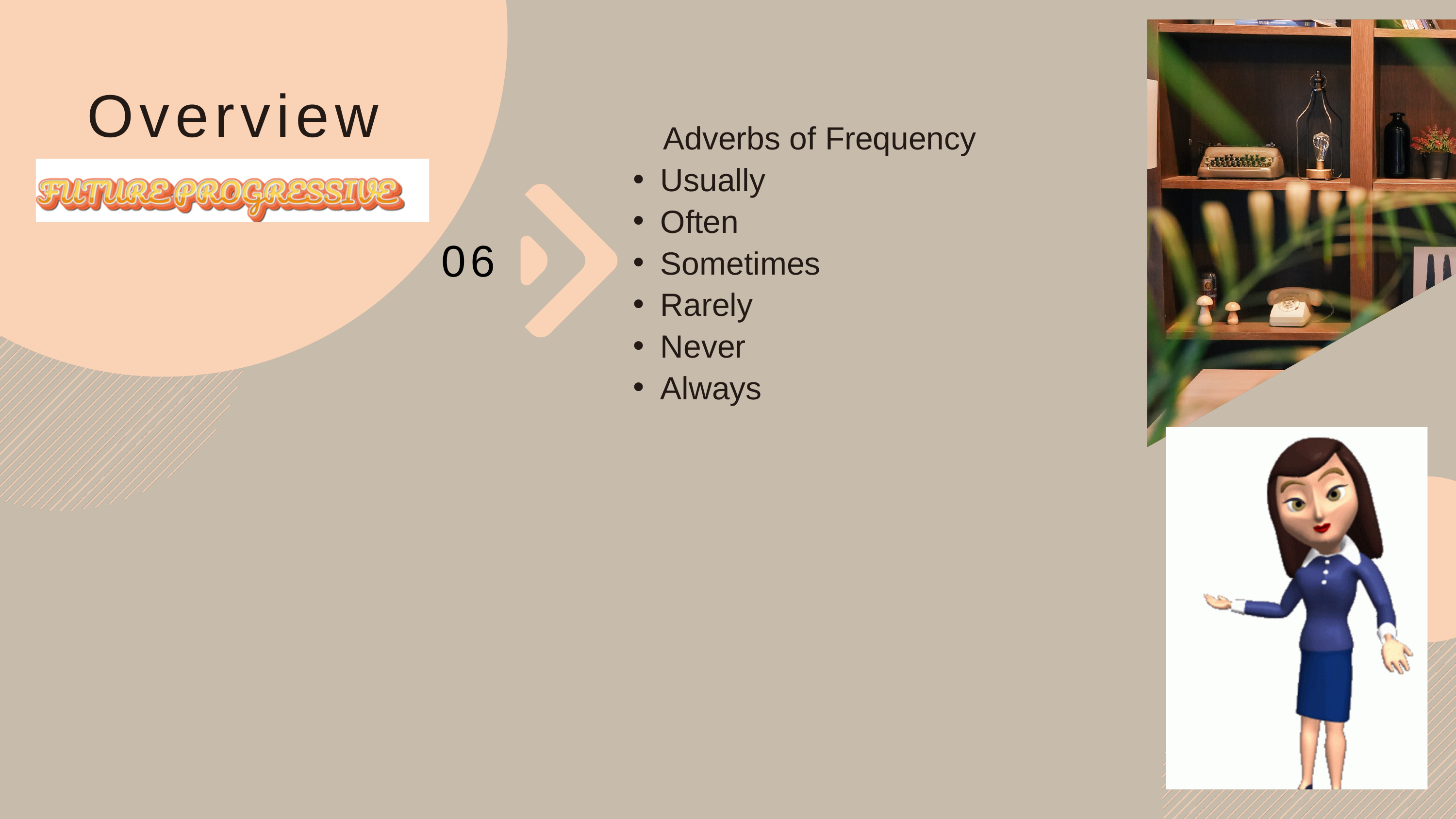

Overview
Adverbs of Frequency
Usually
Often
Sometimes
Rarely
Never
Always

06